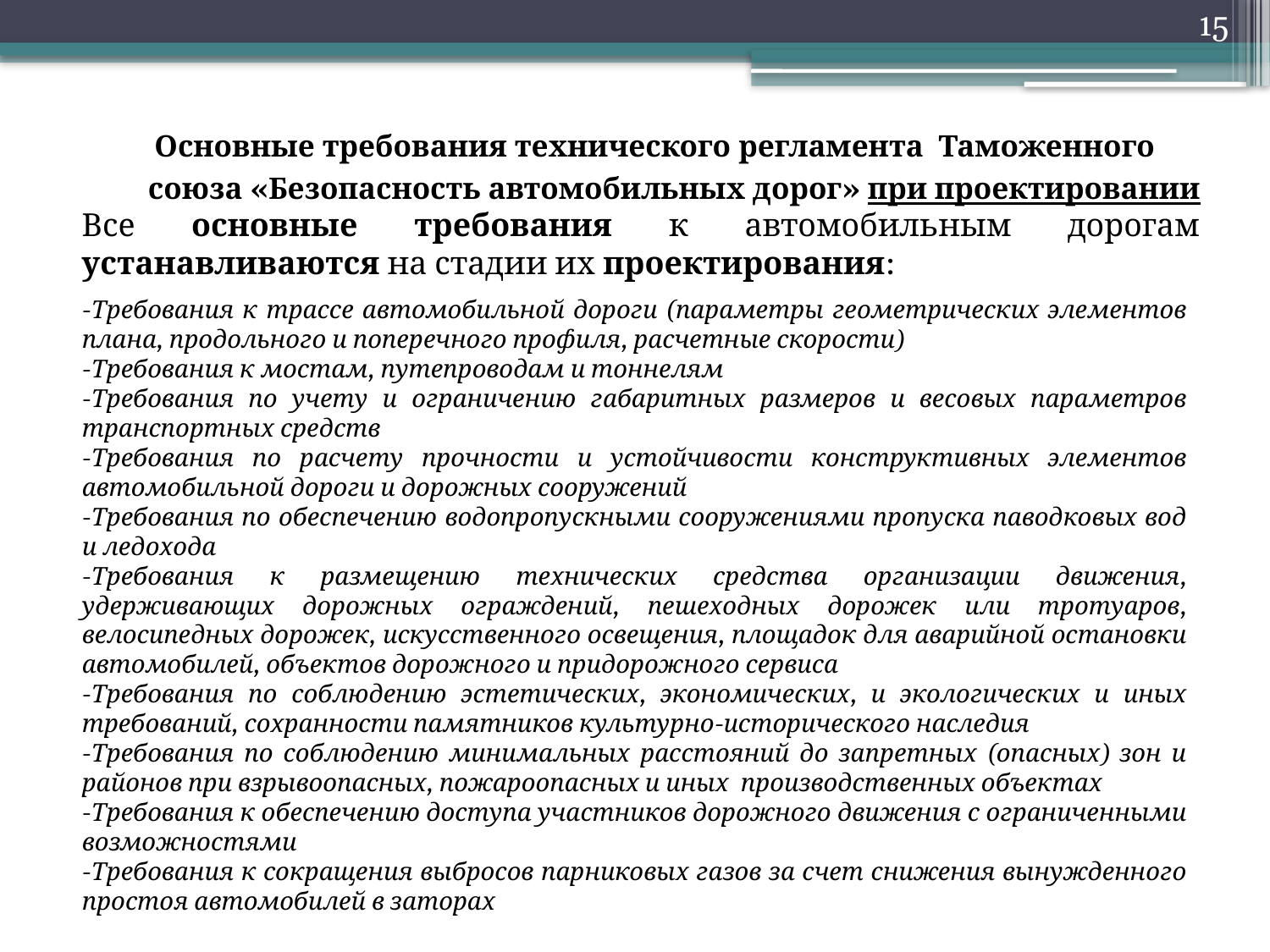

15
Основные требования технического регламента  Таможенного союза «Безопасность автомобильных дорог» при проектировании
Все основные требования к автомобильным дорогам устанавливаются на стадии их проектирования:
-Требования к трассе автомобильной дороги (параметры геометрических элементов плана, продольного и поперечного профиля, расчетные скорости)
-Требования к мостам, путепроводам и тоннелям
-Требования по учету и ограничению габаритных размеров и весовых параметров транспортных средств
-Требования по расчету прочности и устойчивости конструктивных элементов автомобильной дороги и дорожных сооружений
-Требования по обеспечению водопропускными сооружениями пропуска паводковых вод и ледохода
-Требования к размещению технических средства организации движения, удерживающих дорожных ограждений, пешеходных дорожек или тротуаров, велосипедных дорожек, искусственного освещения, площадок для аварийной остановки автомобилей, объектов дорожного и придорожного сервиса
-Требования по соблюдению эстетических, экономических, и экологических и иных требований, сохранности памятников культурно-исторического наследия
-Требования по соблюдению минимальных расстояний до запретных (опасных) зон и районов при взрывоопасных, пожароопасных и иных  производственных объектах
-Требования к обеспечению доступа участников дорожного движения с ограниченными возможностями
-Требования к сокращения выбросов парниковых газов за счет снижения вынужденного простоя автомобилей в заторах